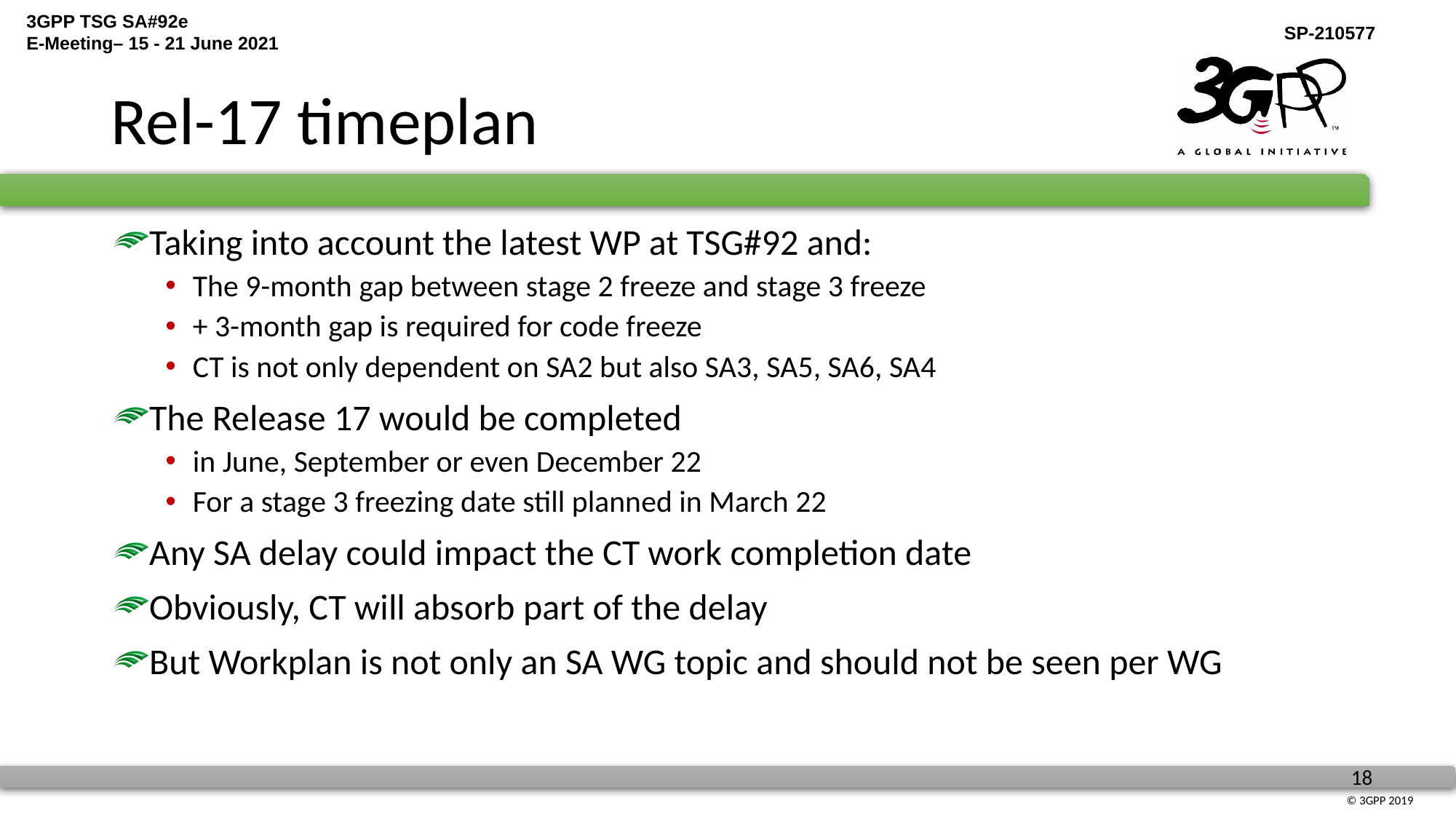

# Rel-17 timeplan
Taking into account the latest WP at TSG#92 and:
The 9-month gap between stage 2 freeze and stage 3 freeze
+ 3-month gap is required for code freeze
CT is not only dependent on SA2 but also SA3, SA5, SA6, SA4
The Release 17 would be completed
in June, September or even December 22
For a stage 3 freezing date still planned in March 22
Any SA delay could impact the CT work completion date
Obviously, CT will absorb part of the delay
But Workplan is not only an SA WG topic and should not be seen per WG